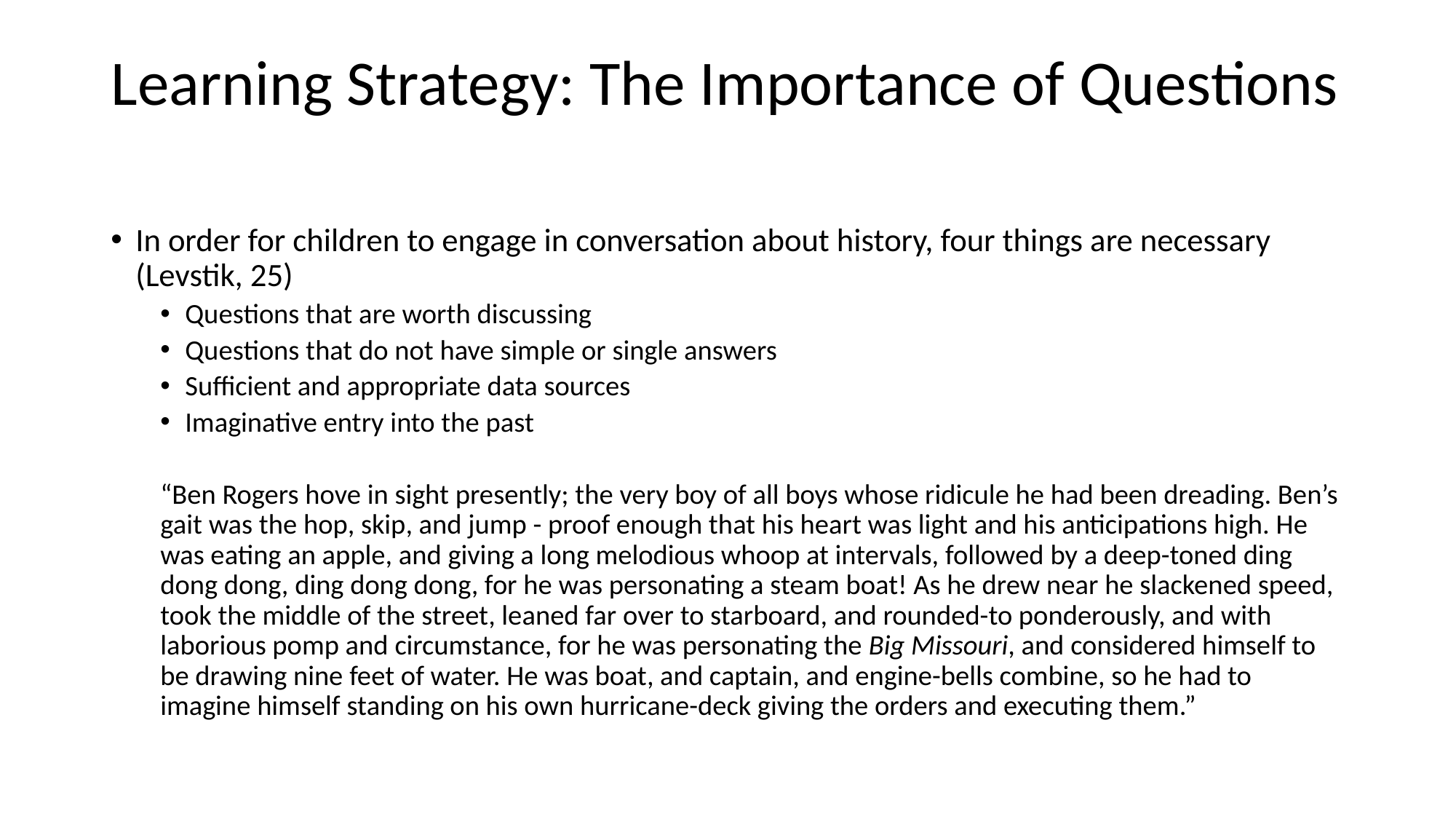

# Learning Strategy: The Importance of Questions
In order for children to engage in conversation about history, four things are necessary (Levstik, 25)
Questions that are worth discussing
Questions that do not have simple or single answers
Sufficient and appropriate data sources
Imaginative entry into the past

“Ben Rogers hove in sight presently; the very boy of all boys whose ridicule he had been dreading. Ben’s gait was the hop, skip, and jump - proof enough that his heart was light and his anticipations high. He was eating an apple, and giving a long melodious whoop at intervals, followed by a deep-toned ding dong dong, ding dong dong, for he was personating a steam boat! As he drew near he slackened speed, took the middle of the street, leaned far over to starboard, and rounded-to ponderously, and with laborious pomp and circumstance, for he was personating the Big Missouri, and considered himself to be drawing nine feet of water. He was boat, and captain, and engine-bells combine, so he had to imagine himself standing on his own hurricane-deck giving the orders and executing them.”